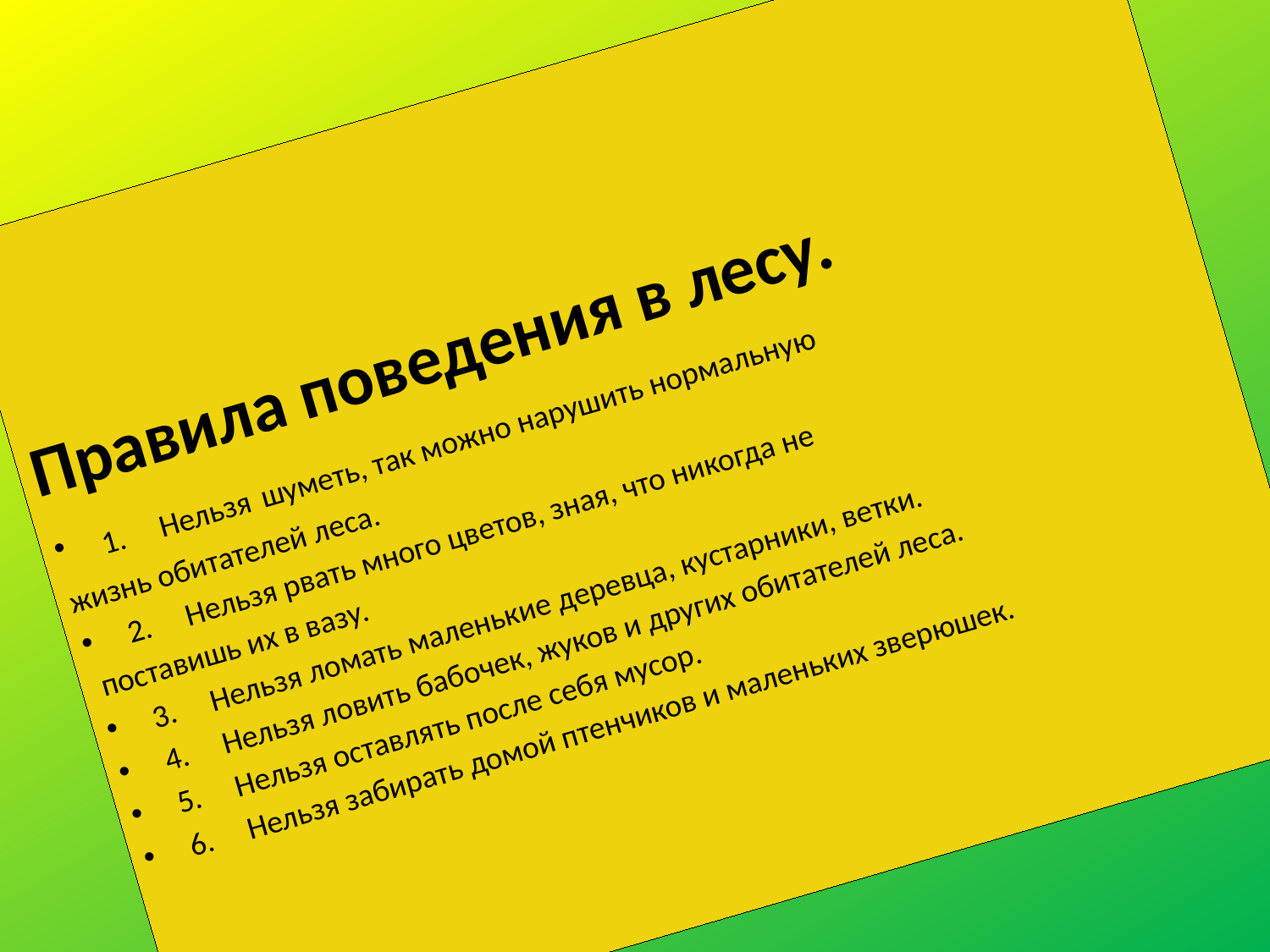

Правила поведения в лесу.
1.     Нельзя шуметь, так можно нарушить нормальную
жизнь обитателей леса.
2.     Нельзя рвать много цветов, зная, что никогда не
 поставишь их в вазу.
3.     Нельзя ломать маленькие деревца, кустарники, ветки.
4.     Нельзя ловить бабочек, жуков и других обитателей леса.
5.     Нельзя оставлять после себя мусор.
6.     Нельзя забирать домой птенчиков и маленьких зверюшек.